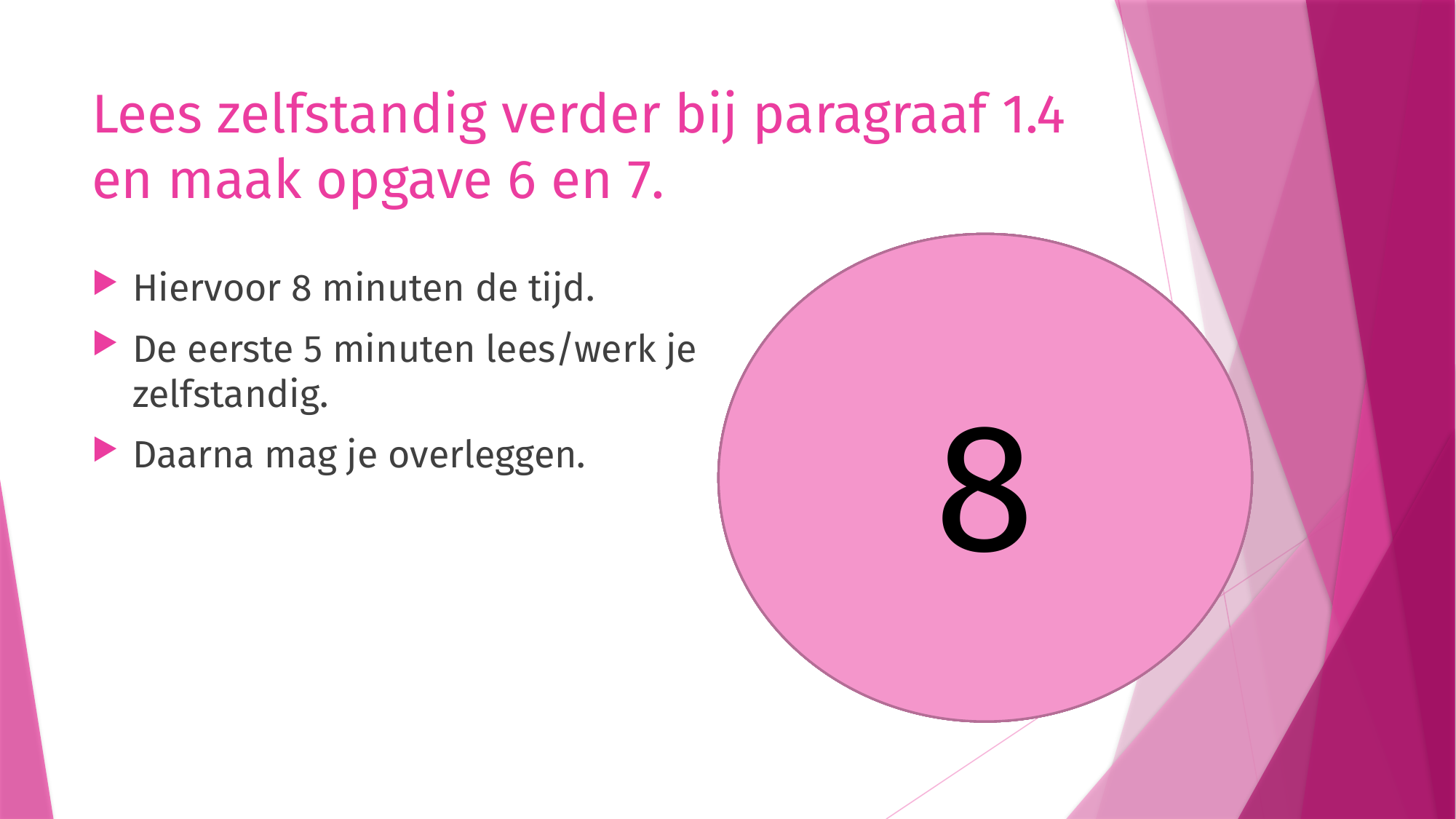

# Lees zelfstandig verder bij paragraaf 1.4 en maak opgave 6 en 7.
8
5
6
7
4
3
1
2
Hiervoor 8 minuten de tijd.
De eerste 5 minuten lees/werk je zelfstandig.
Daarna mag je overleggen.